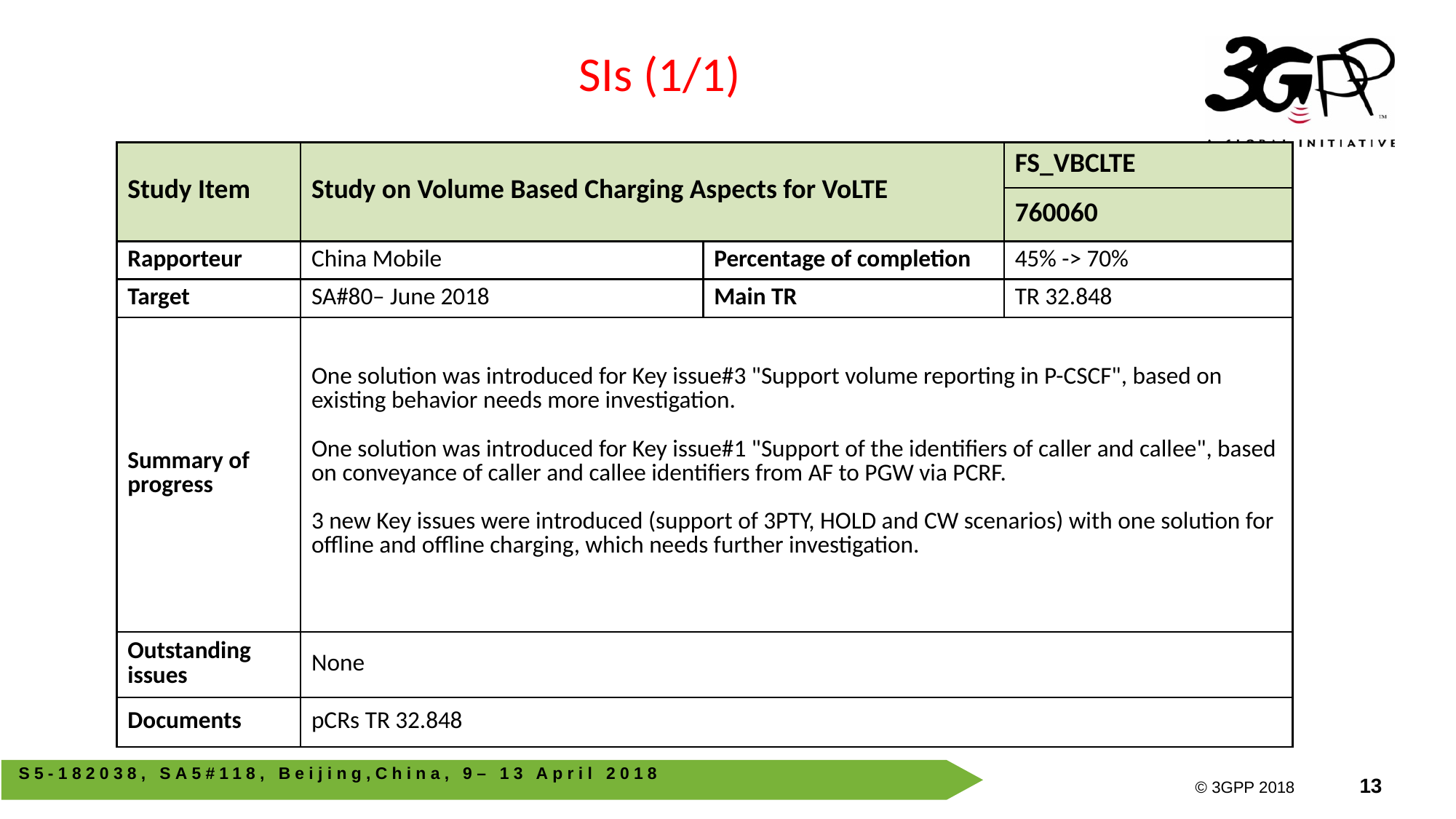

SIs (1/1)
| Study Item | Study on Volume Based Charging Aspects for VoLTE |  | FS\_VBCLTE |
| --- | --- | --- | --- |
|  |  |  | 760060 |
| Rapporteur | China Mobile | Percentage of completion | 45% -> 70% |
| Target | SA#80– June 2018 | Main TR | TR 32.848 |
| Summary of progress | One solution was introduced for Key issue#3 "Support volume reporting in P-CSCF", based on existing behavior needs more investigation. One solution was introduced for Key issue#1 "Support of the identifiers of caller and callee", based on conveyance of caller and callee identifiers from AF to PGW via PCRF. 3 new Key issues were introduced (support of 3PTY, HOLD and CW scenarios) with one solution for offline and offline charging, which needs further investigation. |  |  |
| Outstanding issues | None |  |  |
| Documents | pCRs TR 32.848 |  |  |